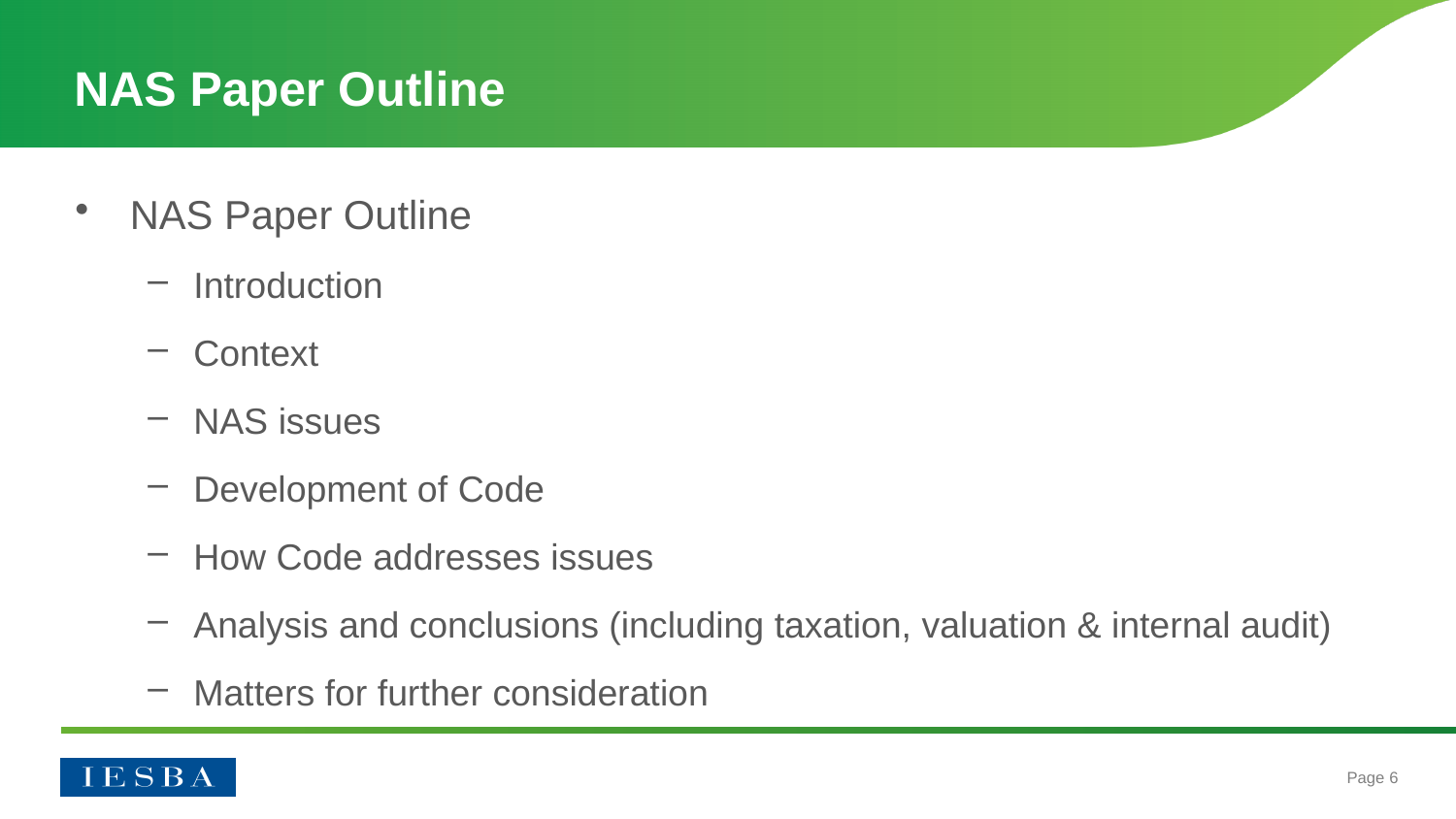

# NAS Paper Outline
NAS Paper Outline
Introduction
Context
NAS issues
Development of Code
How Code addresses issues
Analysis and conclusions (including taxation, valuation & internal audit)
Matters for further consideration